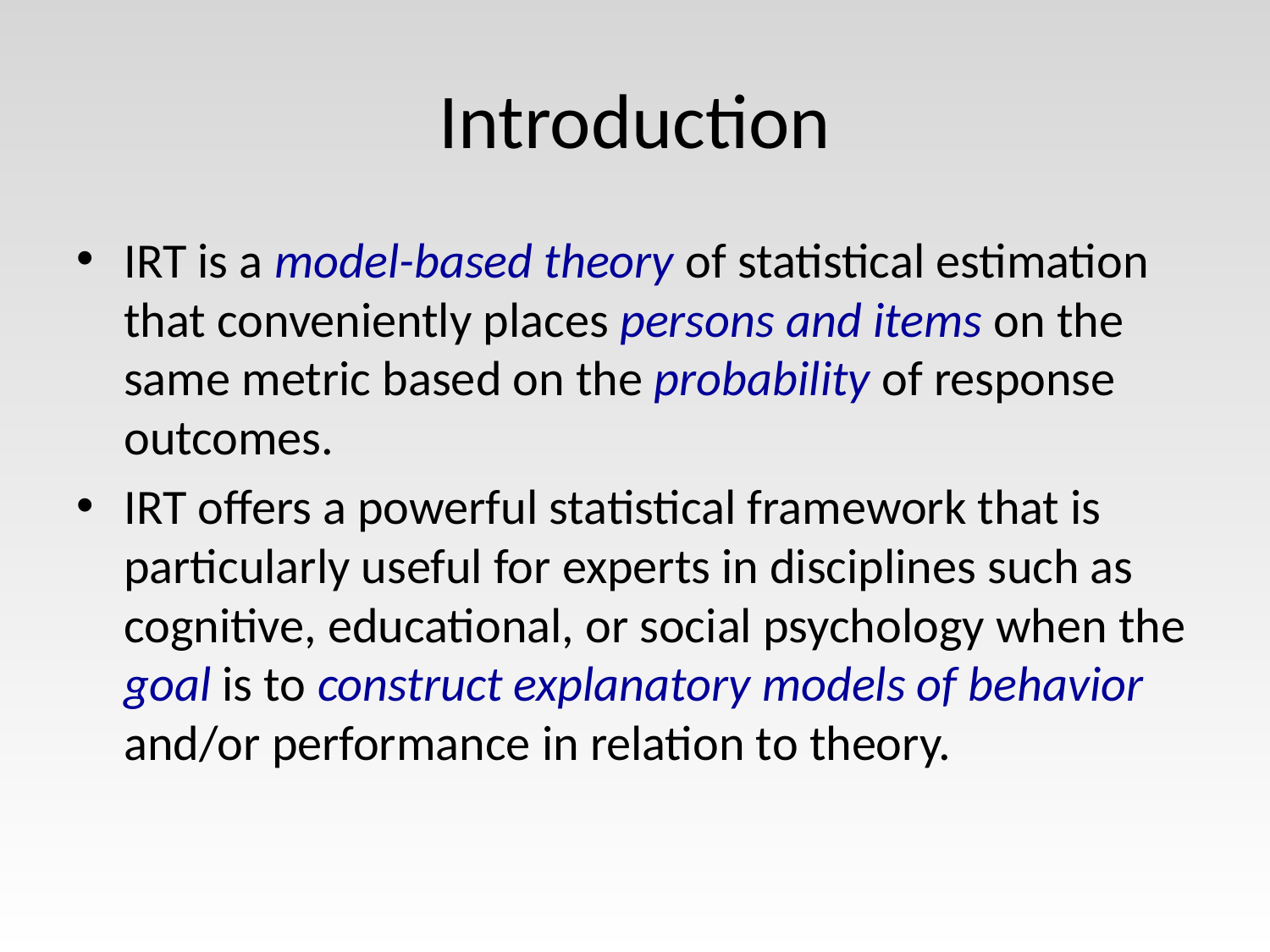

# Introduction
IRT is a model-based theory of statistical estimation that conveniently places persons and items on the same metric based on the probability of response outcomes.
IRT offers a powerful statistical framework that is particularly useful for experts in disciplines such as cognitive, educational, or social psychology when the goal is to construct explanatory models of behavior and/or performance in relation to theory.